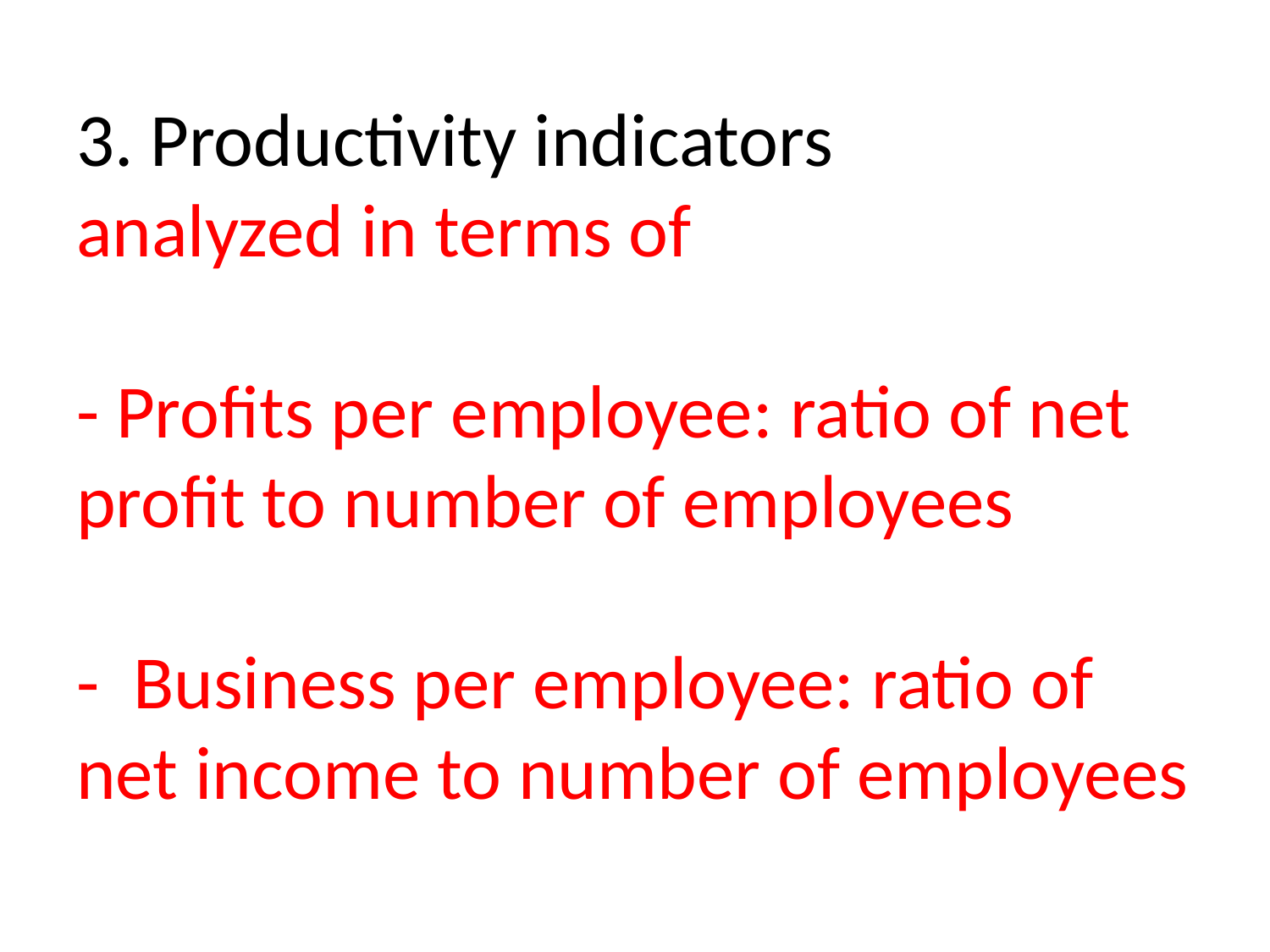

# 3. Productivity indicators analyzed in terms of - Profits per employee: ratio of net profit to number of employees -  Business per employee: ratio of net income to number of employees